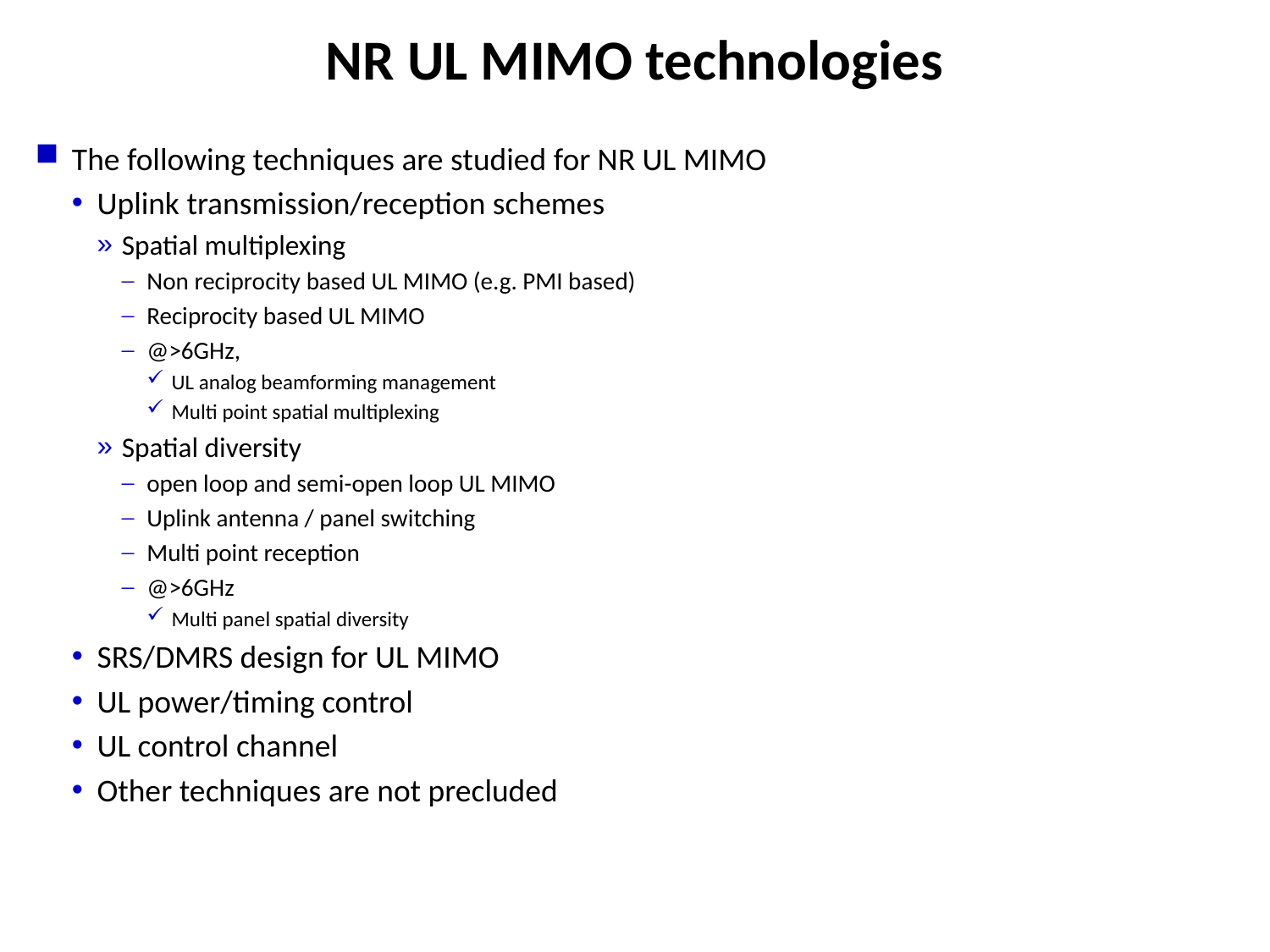

# NR UL MIMO technologies
The following techniques are studied for NR UL MIMO
Uplink transmission/reception schemes
Spatial multiplexing
Non reciprocity based UL MIMO (e.g. PMI based)
Reciprocity based UL MIMO
@>6GHz,
UL analog beamforming management
Multi point spatial multiplexing
Spatial diversity
open loop and semi-open loop UL MIMO
Uplink antenna / panel switching
Multi point reception
@>6GHz
Multi panel spatial diversity
SRS/DMRS design for UL MIMO
UL power/timing control
UL control channel
Other techniques are not precluded